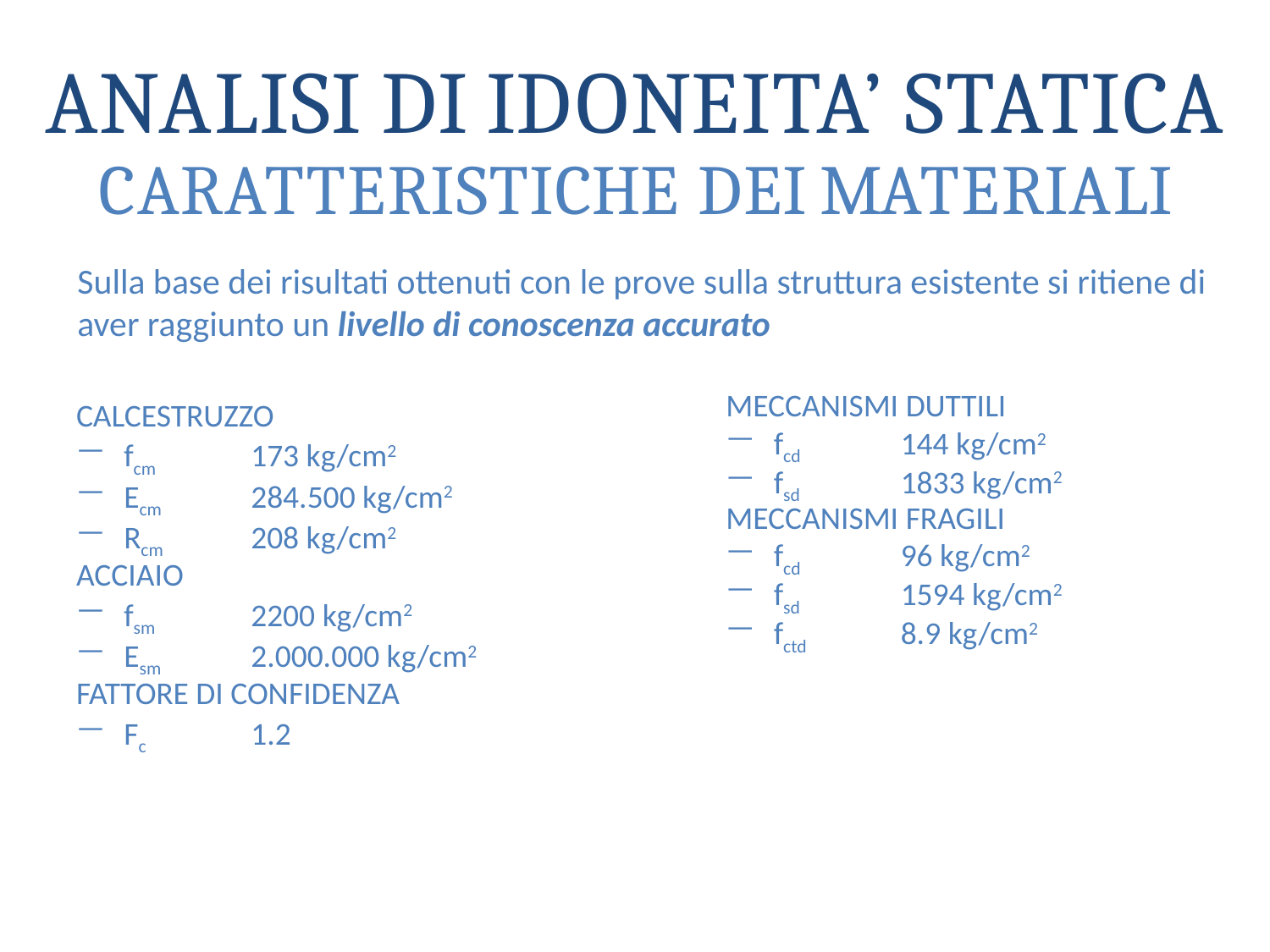

ANALISI DI IDONEITA’ STATICA
CARATTERISTICHE DEI MATERIALI
Sulla base dei risultati ottenuti con le prove sulla struttura esistente si ritiene di aver raggiunto un livello di conoscenza accurato
MECCANISMI DUTTILI
fcd	144 kg/cm2
fsd	1833 kg/cm2
MECCANISMI FRAGILI
fcd	96 kg/cm2
fsd	1594 kg/cm2
fctd	8.9 kg/cm2

CALCESTRUZZO
fcm	173 kg/cm2
Ecm	284.500 kg/cm2
Rcm	208 kg/cm2
ACCIAIO
fsm	2200 kg/cm2
Esm	2.000.000 kg/cm2
FATTORE DI CONFIDENZA
Fc	1.2